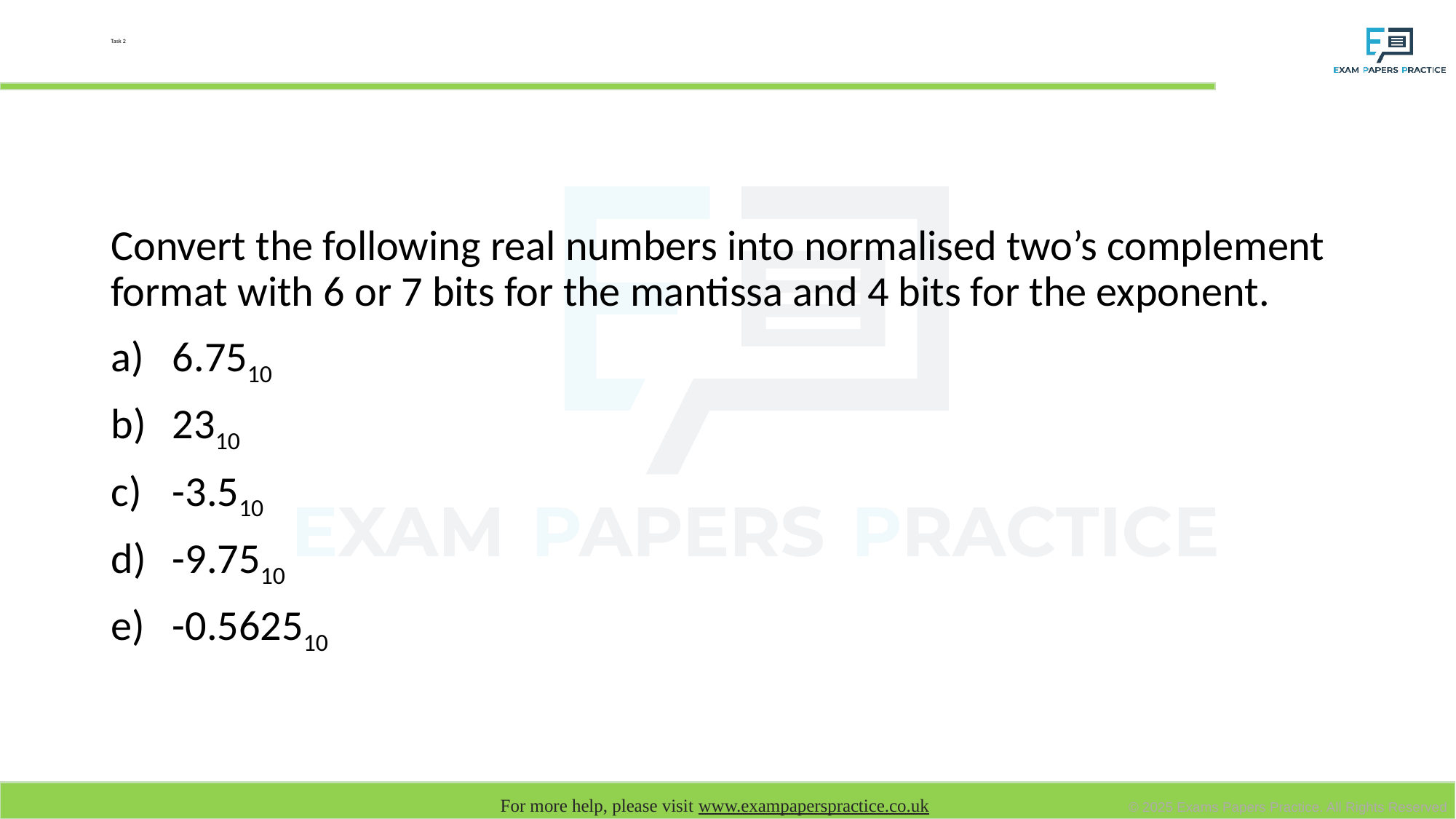

# Task 2
Convert the following real numbers into normalised two’s complement format with 6 or 7 bits for the mantissa and 4 bits for the exponent.
6.7510
2310
-3.510
-9.7510
-0.562510